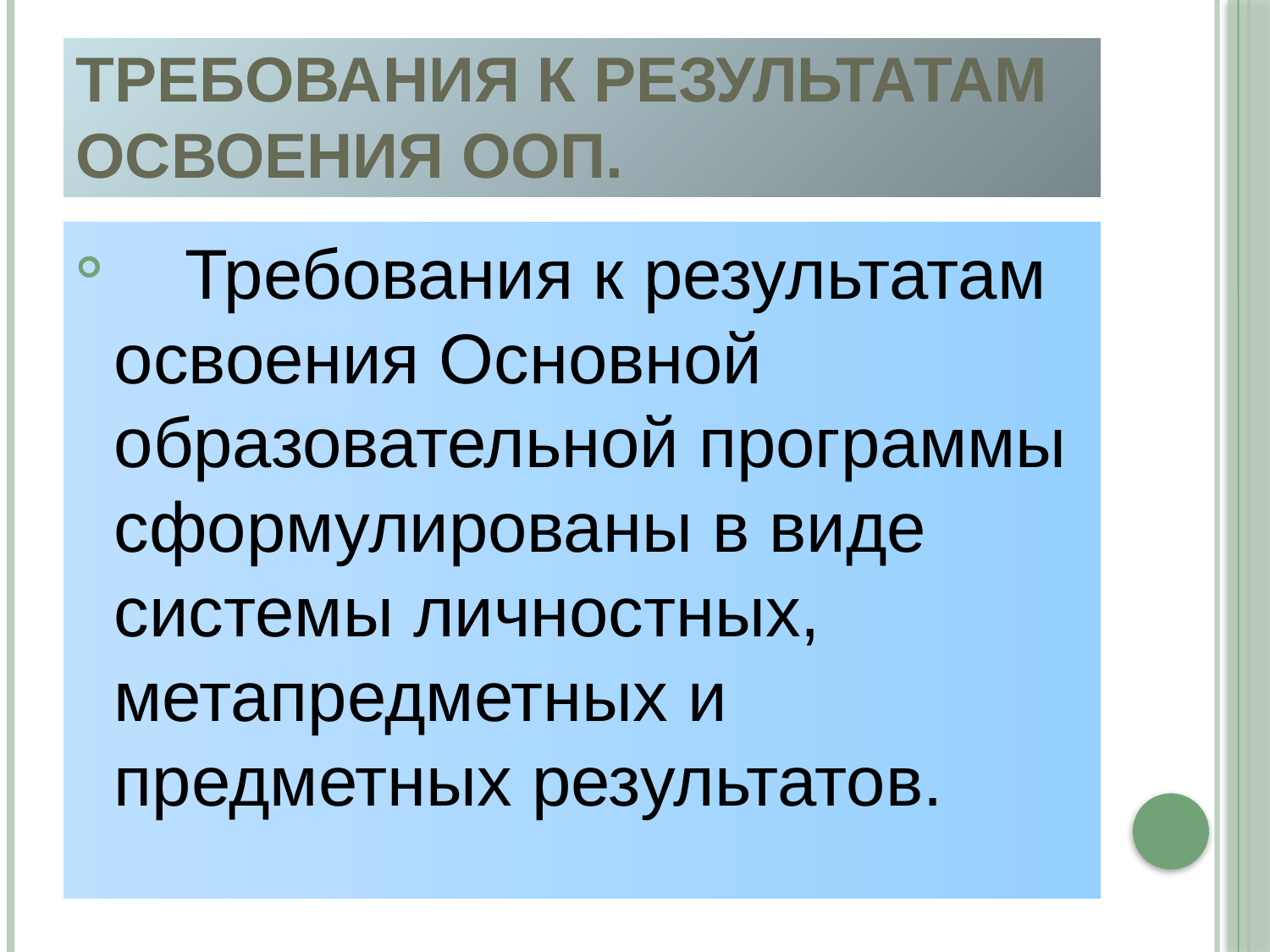

# Требования к результатам освоения ООП.
      Требования к результатам освоения Основной образовательной программы сформулированы в виде системы личностных, метапредметных и предметных результатов.